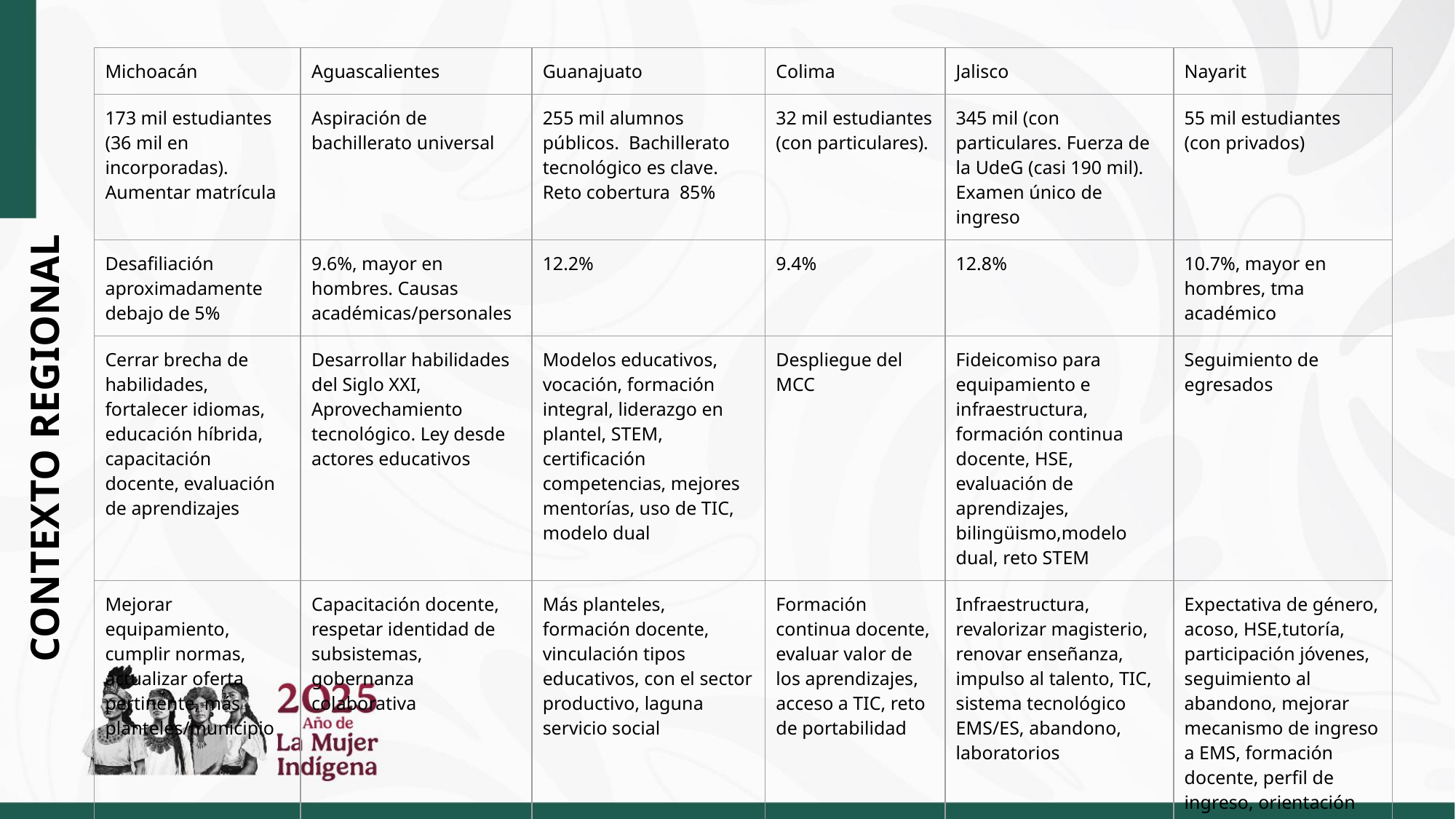

| Michoacán | Aguascalientes | Guanajuato | Colima | Jalisco | Nayarit |
| --- | --- | --- | --- | --- | --- |
| 173 mil estudiantes (36 mil en incorporadas). Aumentar matrícula | Aspiración de bachillerato universal | 255 mil alumnos públicos. Bachillerato tecnológico es clave. Reto cobertura 85% | 32 mil estudiantes (con particulares). | 345 mil (con particulares. Fuerza de la UdeG (casi 190 mil). Examen único de ingreso | 55 mil estudiantes (con privados) |
| Desafiliación aproximadamente debajo de 5% | 9.6%, mayor en hombres. Causas académicas/personales | 12.2% | 9.4% | 12.8% | 10.7%, mayor en hombres, tma académico |
| Cerrar brecha de habilidades, fortalecer idiomas, educación híbrida, capacitación docente, evaluación de aprendizajes | Desarrollar habilidades del Siglo XXI, Aprovechamiento tecnológico. Ley desde actores educativos | Modelos educativos, vocación, formación integral, liderazgo en plantel, STEM, certificación competencias, mejores mentorías, uso de TIC, modelo dual | Despliegue del MCC | Fideicomiso para equipamiento e infraestructura, formación continua docente, HSE, evaluación de aprendizajes, bilingüismo,modelo dual, reto STEM | Seguimiento de egresados |
| Mejorar equipamiento, cumplir normas, actualizar oferta pertinente, más planteles/municipio | Capacitación docente, respetar identidad de subsistemas, gobernanza colaborativa | Más planteles, formación docente, vinculación tipos educativos, con el sector productivo, laguna servicio social | Formación continua docente, evaluar valor de los aprendizajes, acceso a TIC, reto de portabilidad | Infraestructura, revalorizar magisterio, renovar enseñanza, impulso al talento, TIC, sistema tecnológico EMS/ES, abandono, laboratorios | Expectativa de género, acoso, HSE,tutoría, participación jóvenes, seguimiento al abandono, mejorar mecanismo de ingreso a EMS, formación docente, perfil de ingreso, orientación vocacional |
CONTEXTO REGIONAL